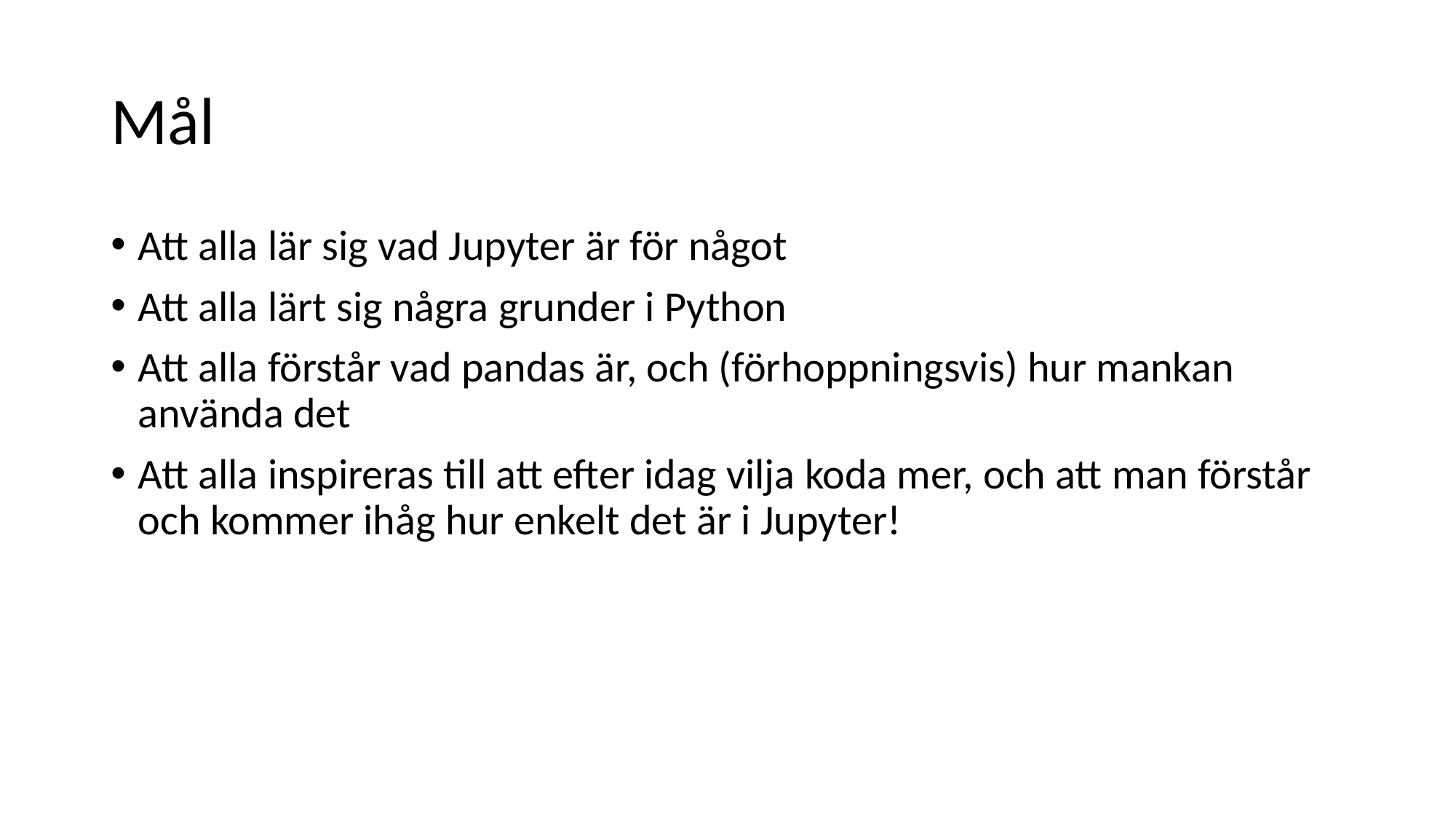

# Mål
Att alla lär sig vad Jupyter är för något
Att alla lärt sig några grunder i Python
Att alla förstår vad pandas är, och (förhoppningsvis) hur mankan  använda det
Att alla inspireras till att efter idag vilja koda mer, och att man förstår och kommer ihåg hur enkelt det är i Jupyter!